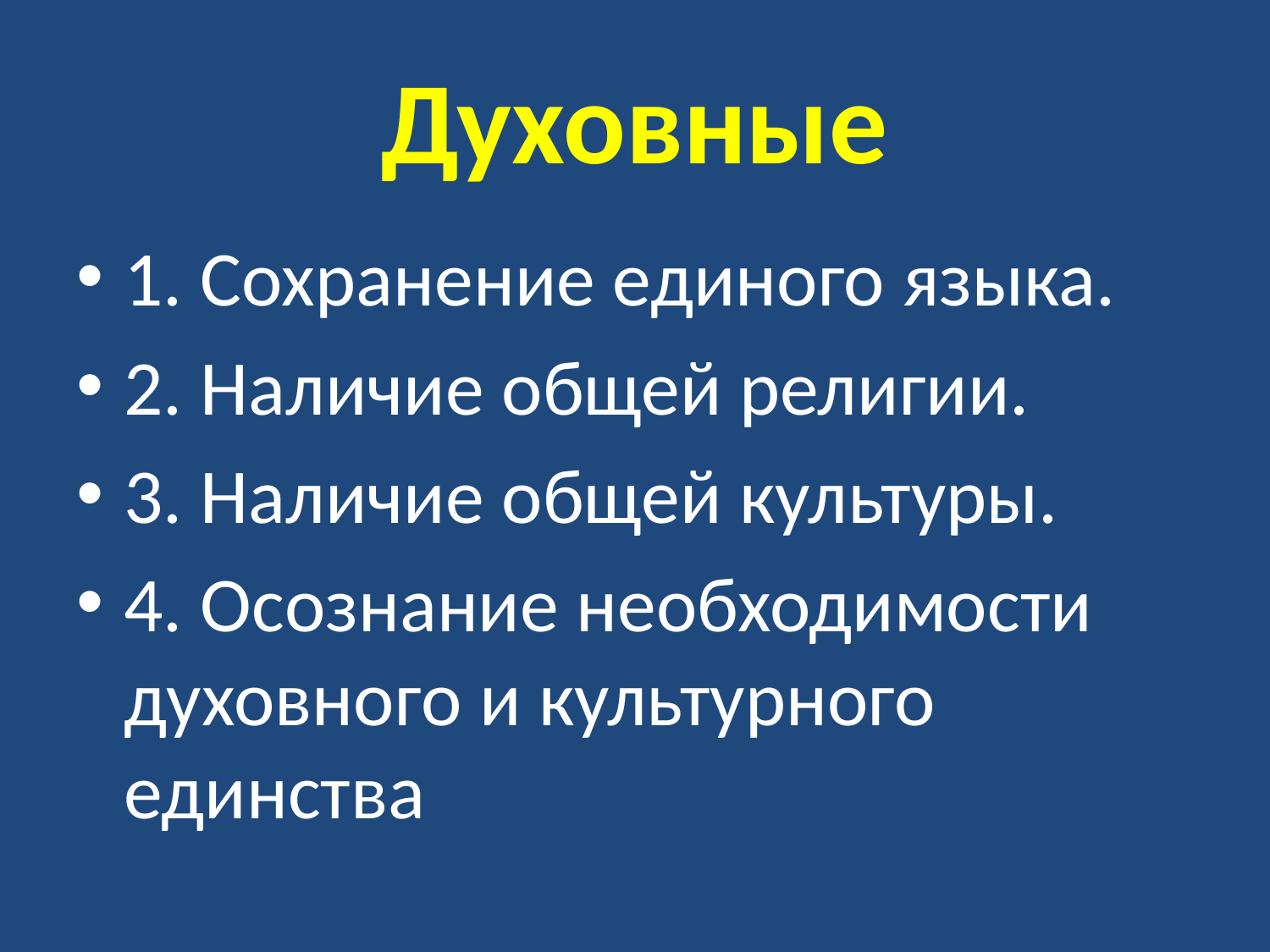

# Духовные
1. Сохранение единого языка.
2. Наличие общей религии.
3. Наличие общей культуры.
4. Осознание необходимости духовного и культурного единства